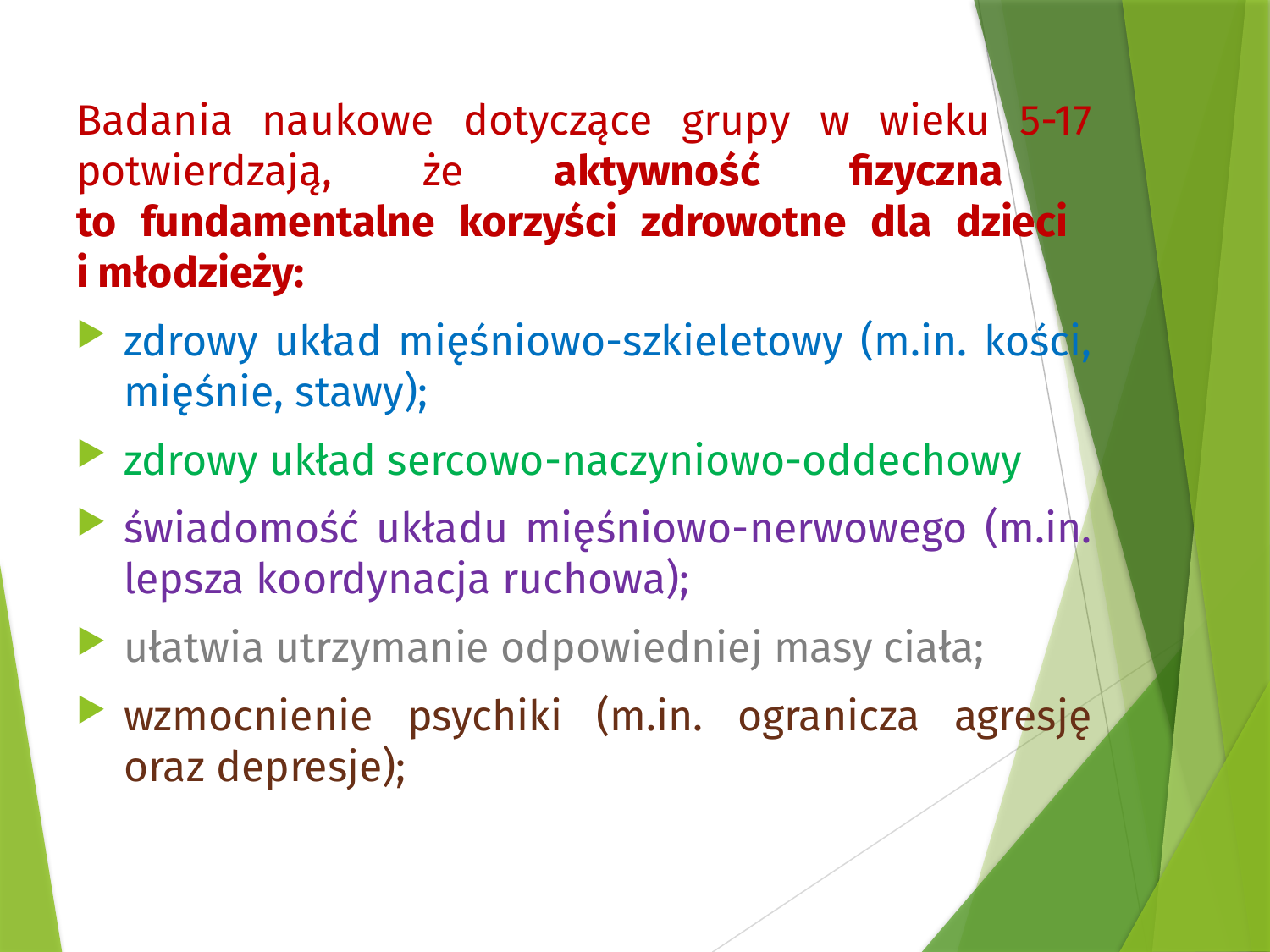

Badania naukowe dotyczące grupy w wieku 5-17 potwierdzają, że aktywność fizyczna
to fundamentalne korzyści zdrowotne dla dzieci
i młodzieży:
zdrowy układ mięśniowo-szkieletowy (m.in. kości, mięśnie, stawy);
zdrowy układ sercowo-naczyniowo-oddechowy
świadomość układu mięśniowo-nerwowego (m.in. lepsza koordynacja ruchowa);
ułatwia utrzymanie odpowiedniej masy ciała;
wzmocnienie psychiki (m.in. ogranicza agresję oraz depresje);